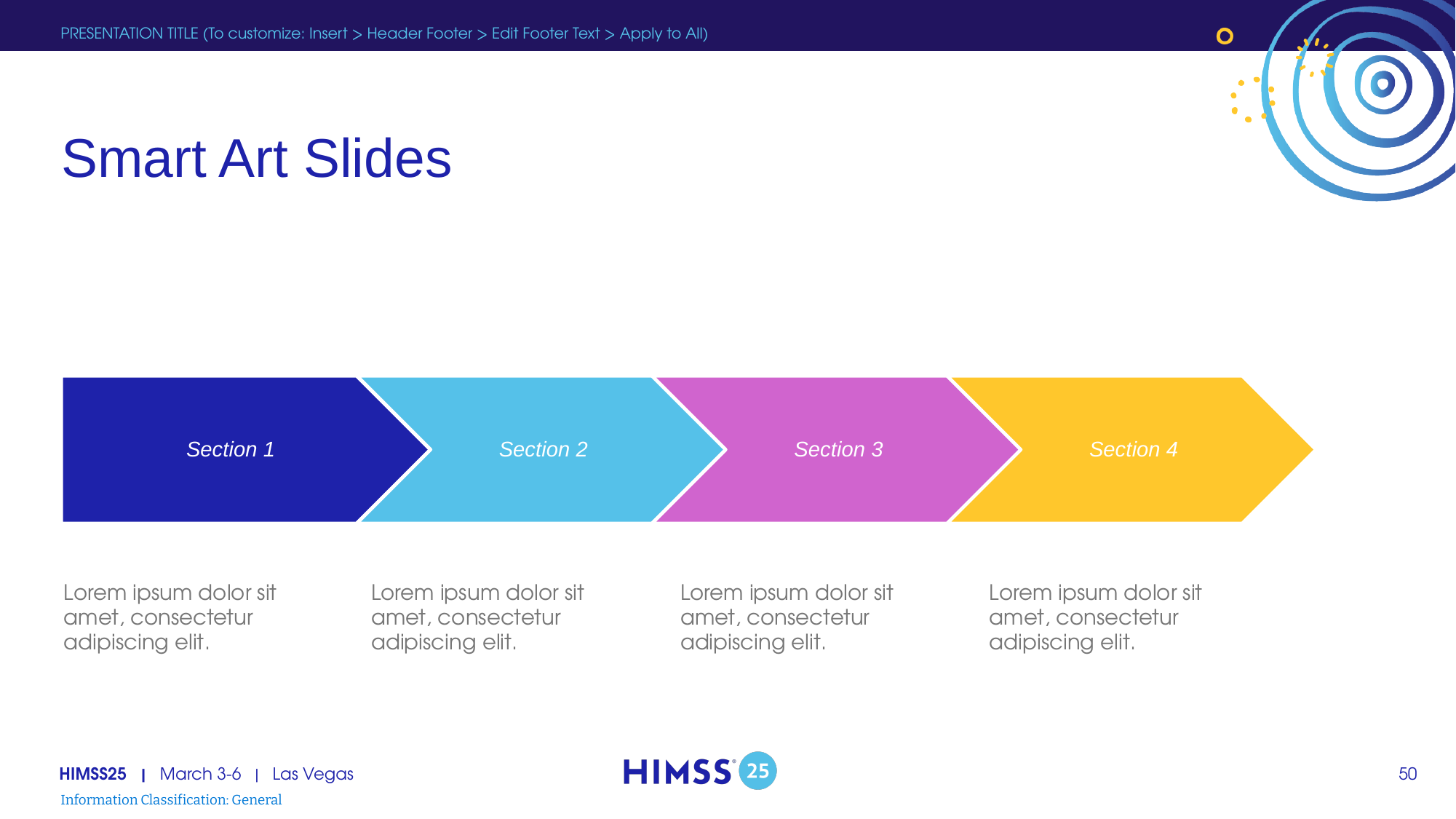

PRESENTATION TITLE (To customize: Insert > Header Footer > Edit Footer Text > Apply to All)
# Smart Art Slides
Section 1
Section 2
Section 3
Section 4
Lorem ipsum dolor sit amet, consectetur adipiscing elit.
Lorem ipsum dolor sit amet, consectetur adipiscing elit.
Lorem ipsum dolor sit amet, consectetur adipiscing elit.
Lorem ipsum dolor sit amet, consectetur adipiscing elit.
50